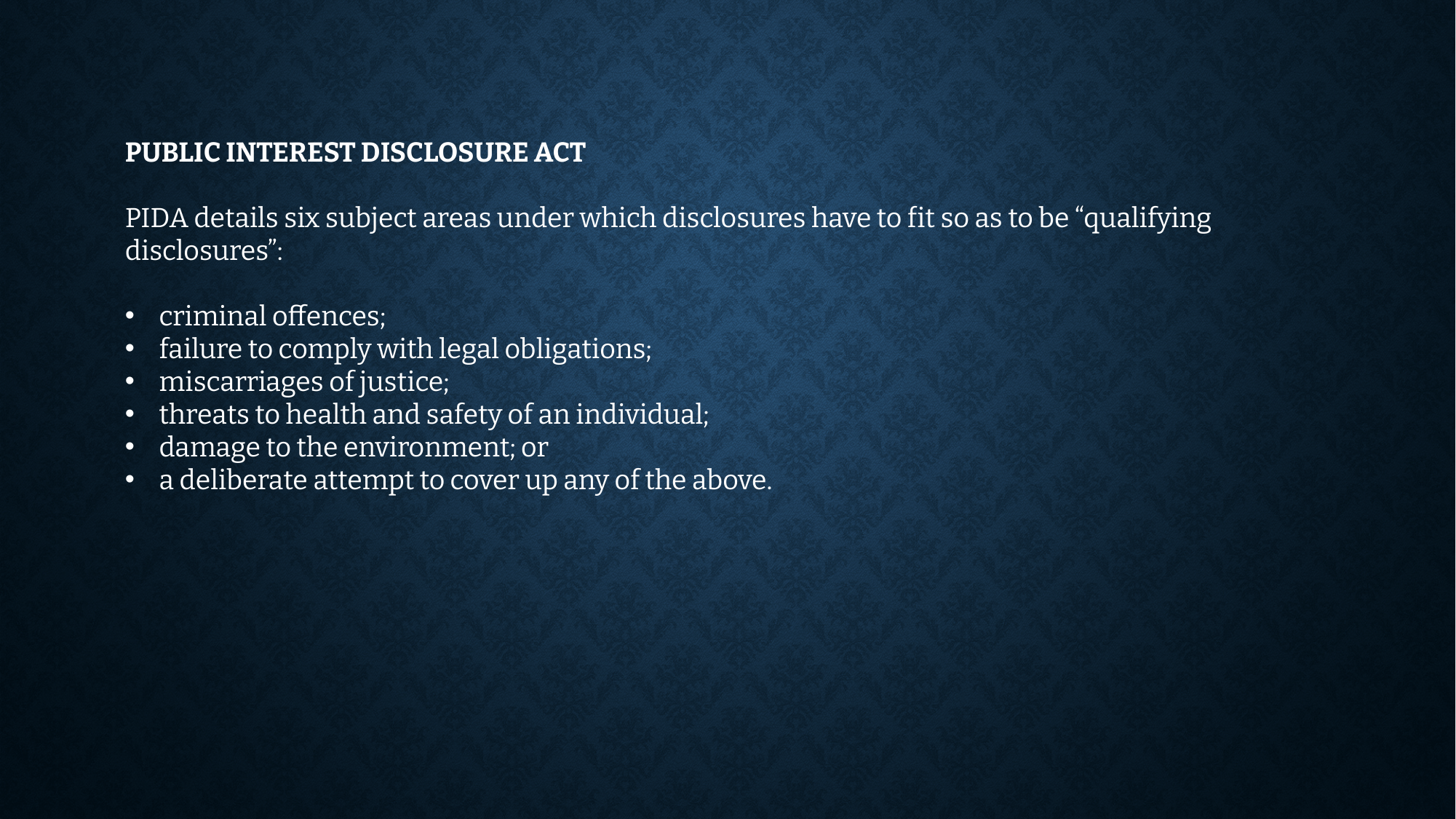

PUBLIC INTEREST DISCLOSURE ACT

PIDA details six subject areas under which disclosures have to fit so as to be “qualifying disclosures”:

criminal offences;
failure to comply with legal obligations;
miscarriages of justice;
threats to health and safety of an individual;
damage to the environment; or
a deliberate attempt to cover up any of the above.